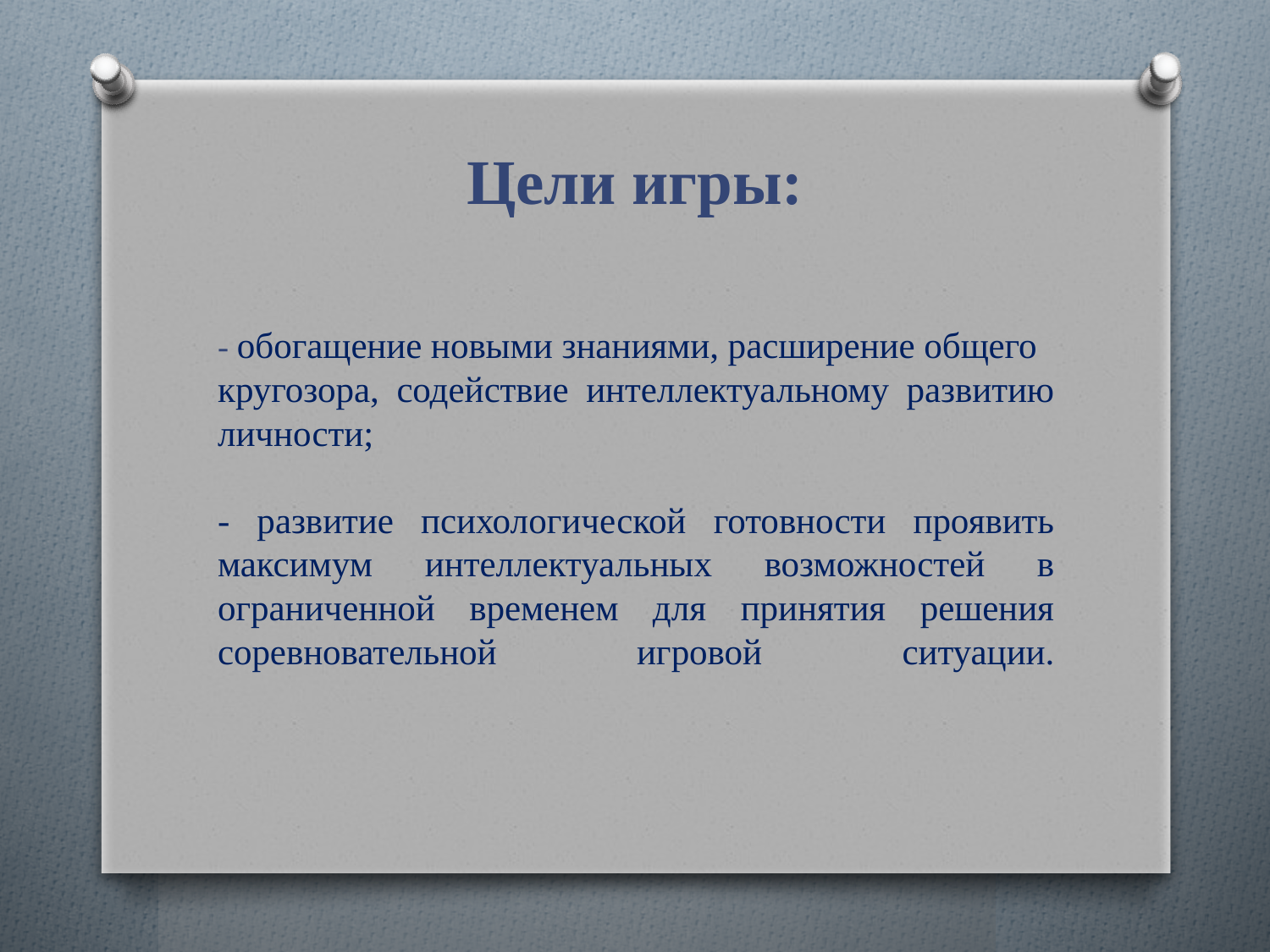

# Цели игры:
- обогащение новыми знаниями, расширение общего
кругозора, содействие интеллектуальному развитию личности;
- развитие психологической готовности проявить максимум интеллектуальных возможностей в ограниченной временем для принятия решения соревновательной игровой ситуации.